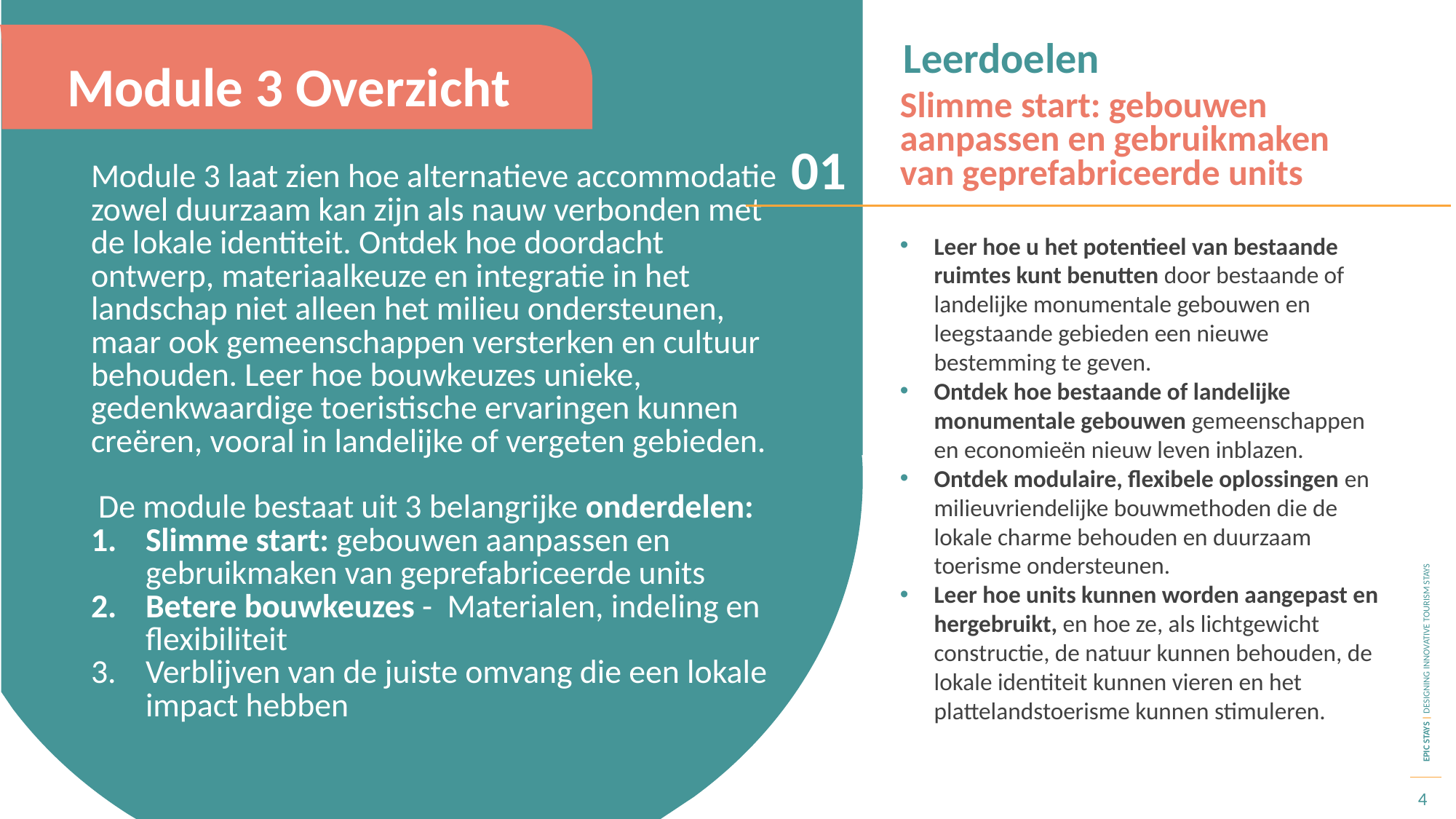

Leerdoelen
Module 3 Overzicht
Slimme start: gebouwen aanpassen en gebruikmaken van geprefabriceerde units

01
Module 3 laat zien hoe alternatieve accommodatie zowel duurzaam kan zijn als nauw verbonden met de lokale identiteit. Ontdek hoe doordacht ontwerp, materiaalkeuze en integratie in het landschap niet alleen het milieu ondersteunen, maar ook gemeenschappen versterken en cultuur behouden. Leer hoe bouwkeuzes unieke, gedenkwaardige toeristische ervaringen kunnen creëren, vooral in landelijke of vergeten gebieden.

 De module bestaat uit 3 belangrijke onderdelen:
Slimme start: gebouwen aanpassen en gebruikmaken van geprefabriceerde units
Betere bouwkeuzes -  Materialen, indeling en flexibiliteit
Verblijven van de juiste omvang die een lokale impact hebben

Leer hoe u het potentieel van bestaande ruimtes kunt benutten door bestaande of landelijke monumentale gebouwen en leegstaande gebieden een nieuwe bestemming te geven.
Ontdek hoe bestaande of landelijke monumentale gebouwen gemeenschappen en economieën nieuw leven inblazen.
Ontdek modulaire, flexibele oplossingen en milieuvriendelijke bouwmethoden die de lokale charme behouden en duurzaam toerisme ondersteunen.
Leer hoe units kunnen worden aangepast en hergebruikt, en hoe ze, als lichtgewicht constructie, de natuur kunnen behouden, de lokale identiteit kunnen vieren en het plattelandstoerisme kunnen stimuleren.

4